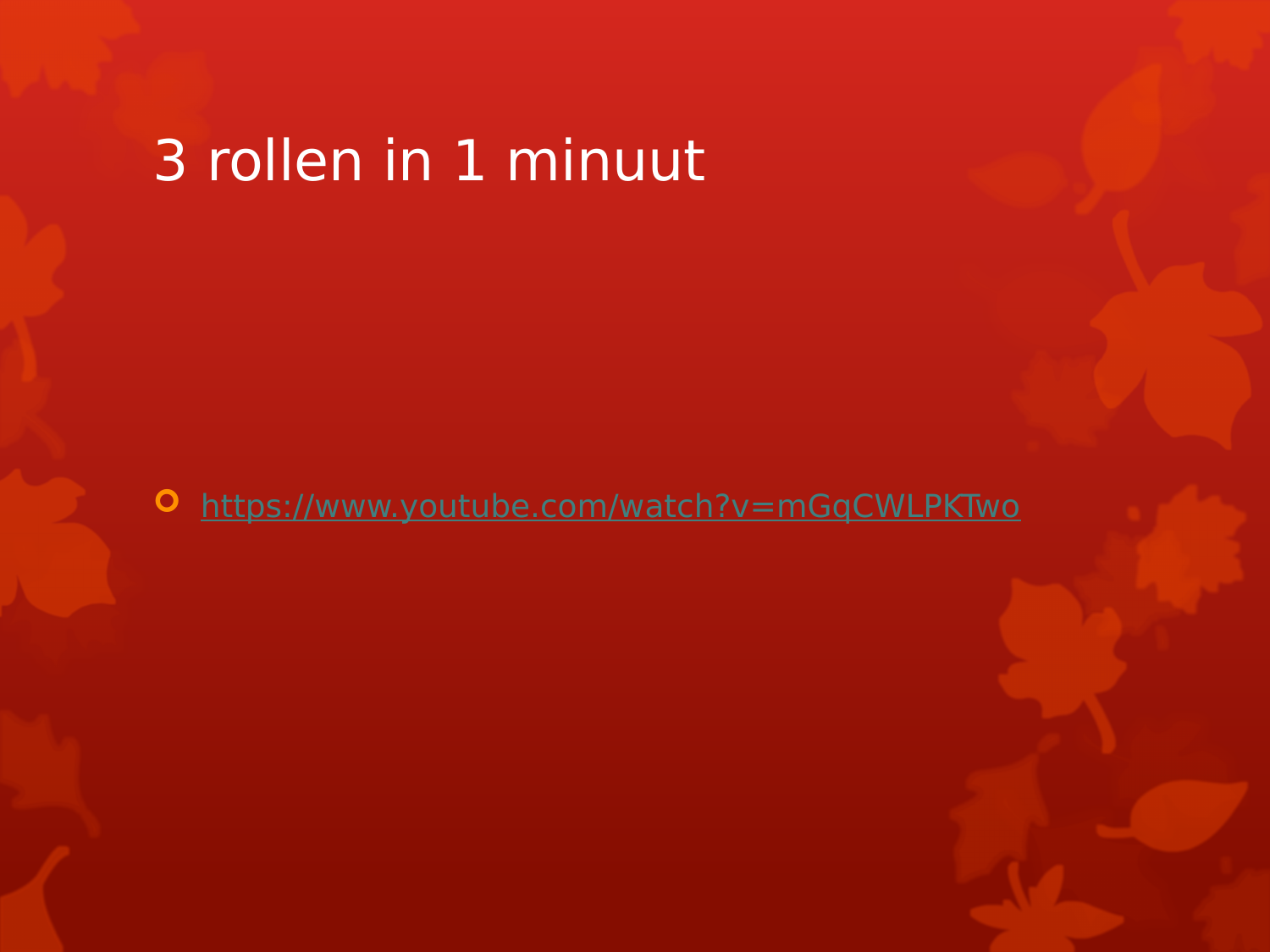

# 3 rollen in 1 minuut
https://www.youtube.com/watch?v=mGqCWLPKTwo